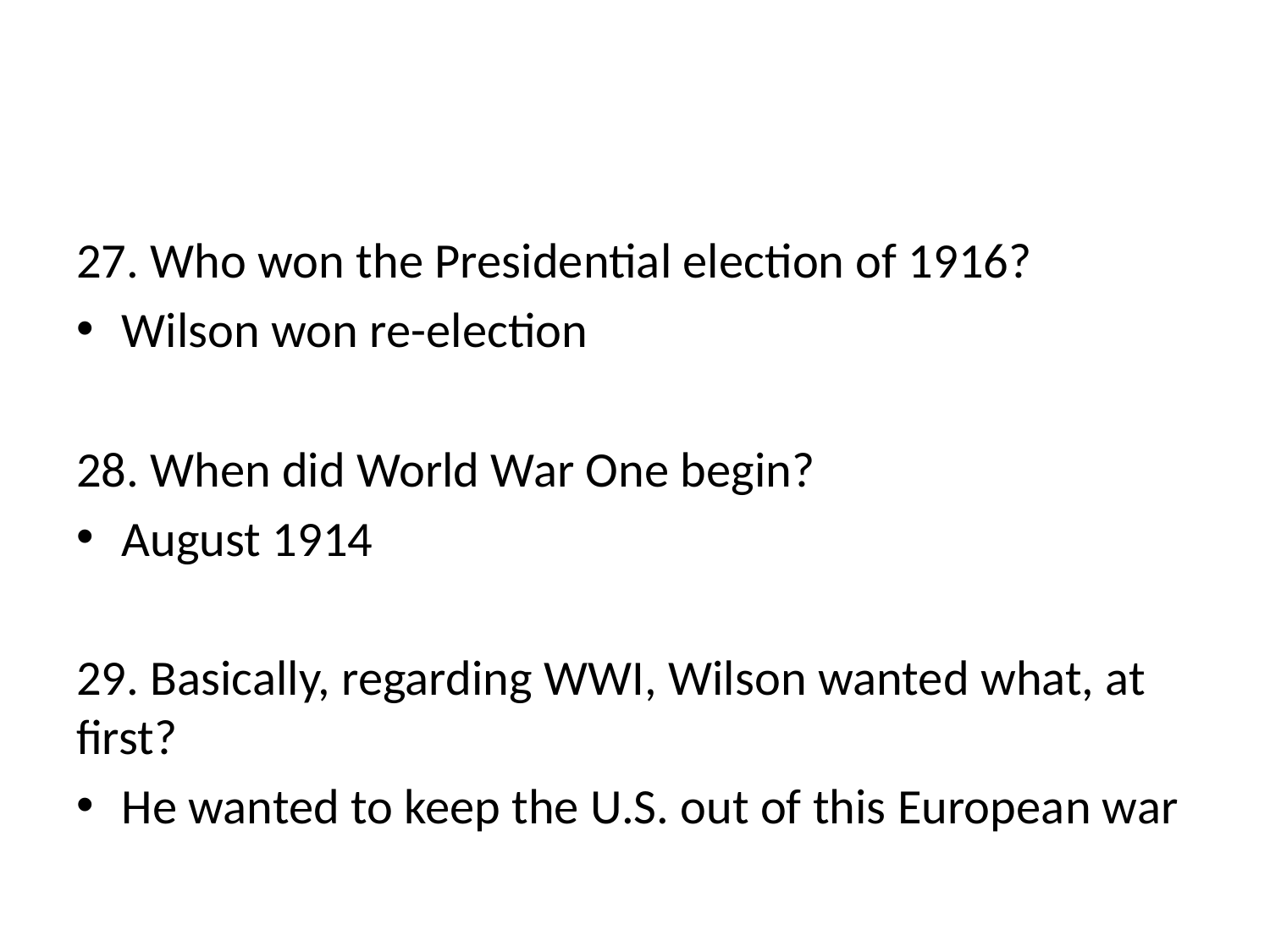

#
27. Who won the Presidential election of 1916?
Wilson won re-election

28. When did World War One begin?
August 1914

29. Basically, regarding WWI, Wilson wanted what, at first?
He wanted to keep the U.S. out of this European war